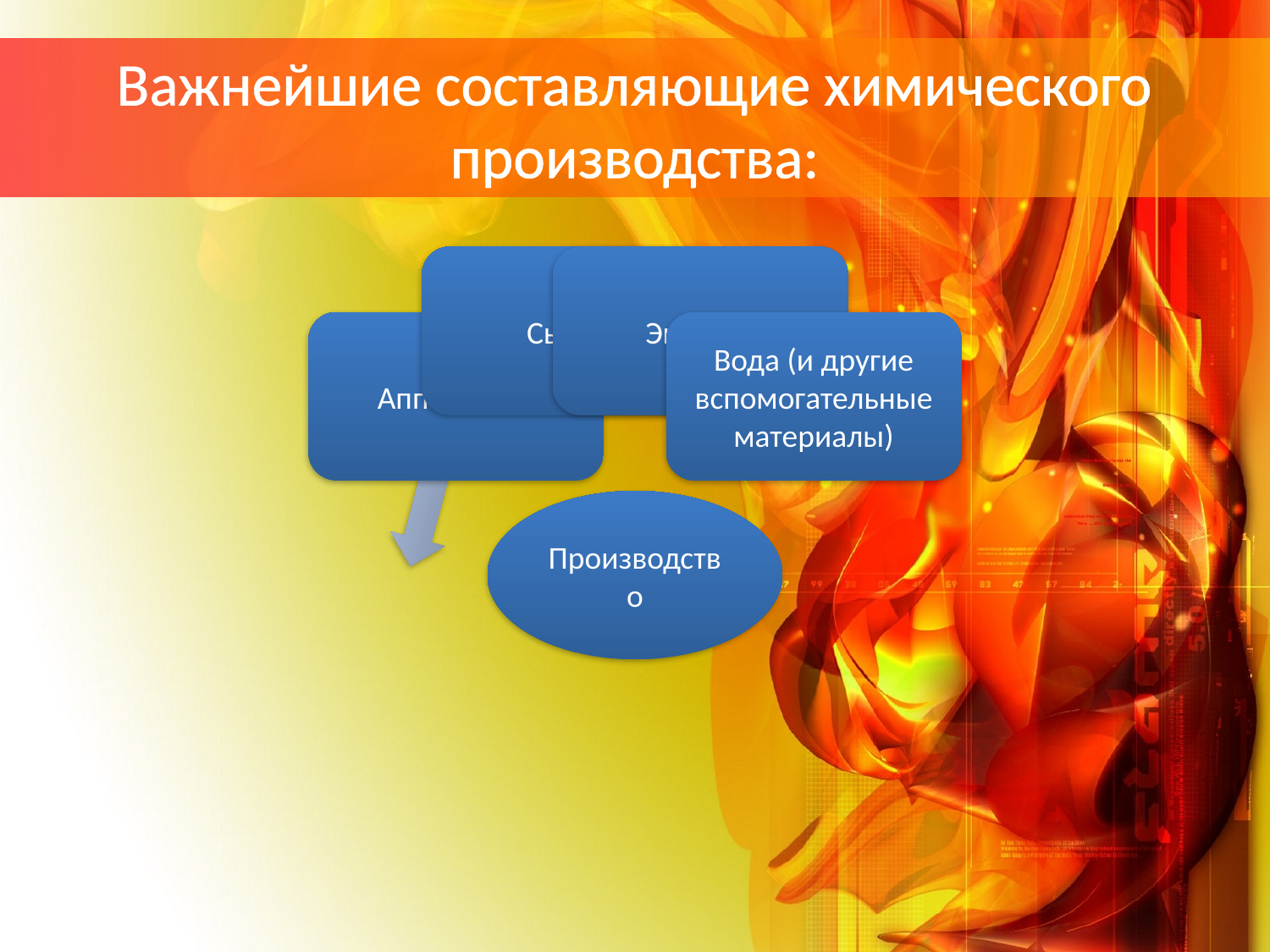

# Важнейшие составляющие химического производства:
Производство
Аппаратура
Сырье
Энергия
Вода (и другие вспомогательные материалы)